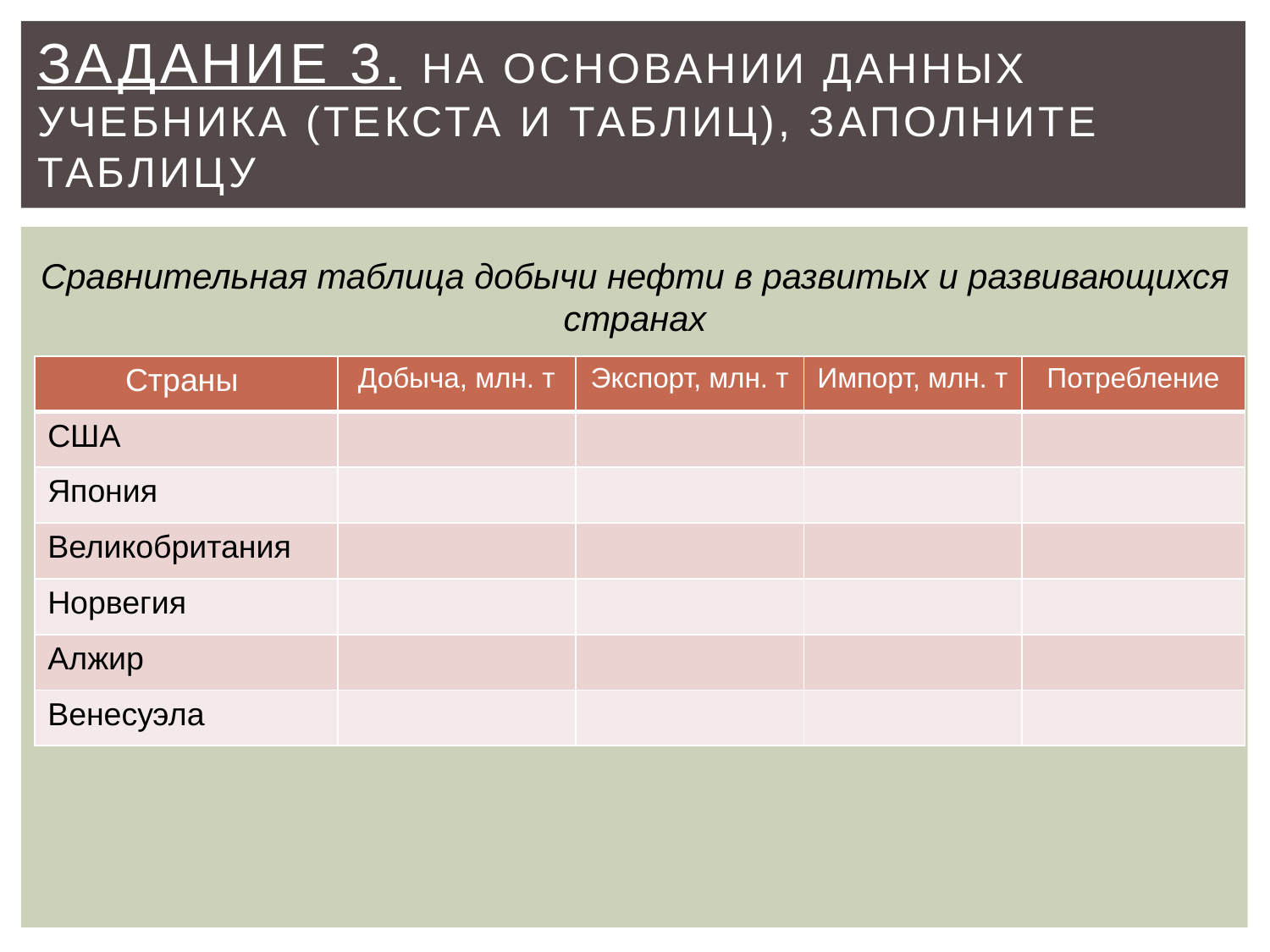

# Задание 3. на основании данных учебника (текста и таблиц), заполните таблицу
Сравнительная таблица добычи нефти в развитых и развивающихся странах
| Страны | Добыча, млн. т | Экспорт, млн. т | Импорт, млн. т | Потребление |
| --- | --- | --- | --- | --- |
| США |  |  |  |  |
| Япония |  |  |  |  |
| Великобритания |  |  |  |  |
| Норвегия |  |  |  |  |
| Алжир |  |  |  |  |
| Венесуэла |  |  |  |  |